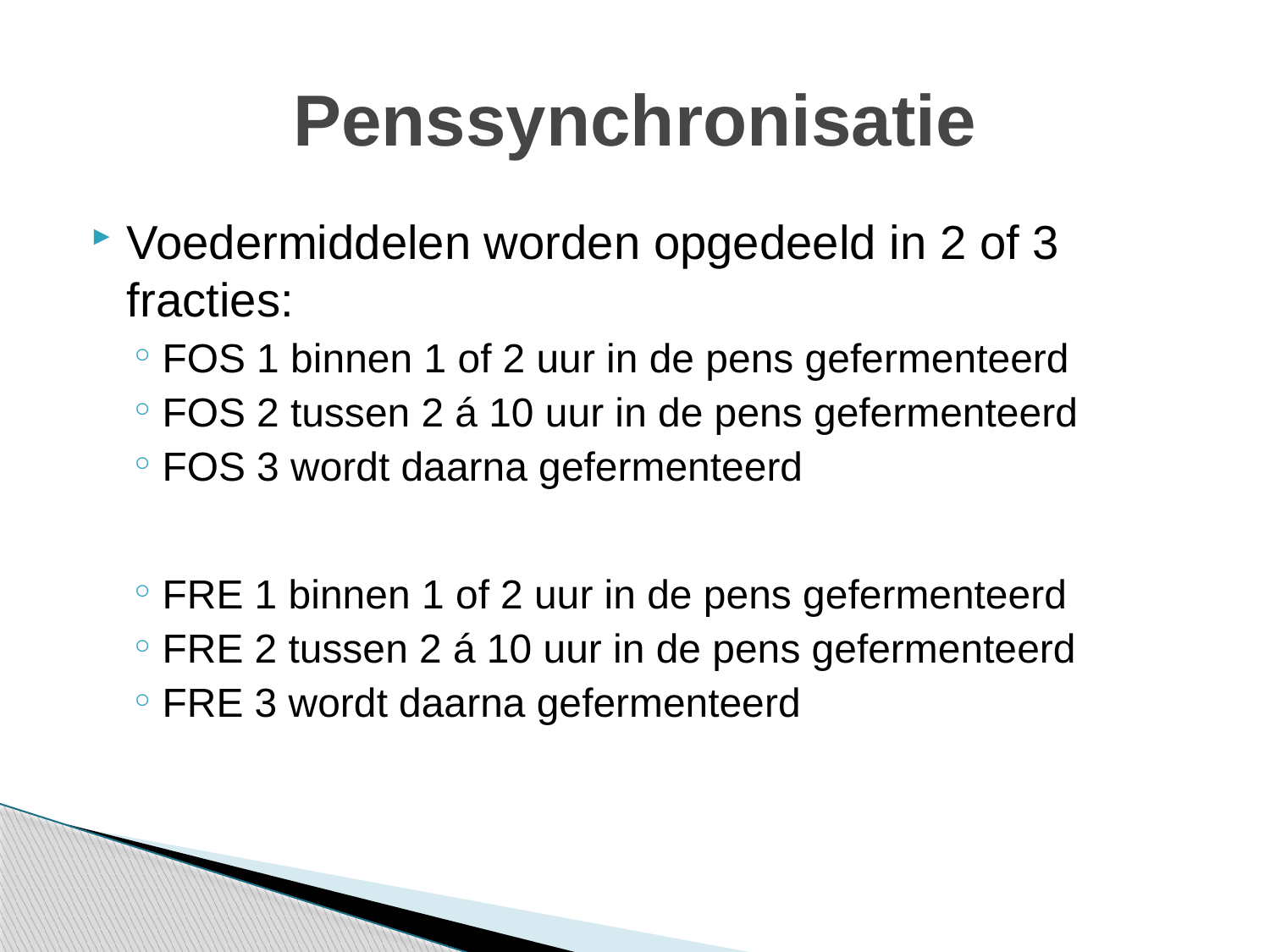

# Penssynchronisatie
Voedermiddelen worden opgedeeld in 2 of 3 fracties:
FOS 1 binnen 1 of 2 uur in de pens gefermenteerd
FOS 2 tussen 2 á 10 uur in de pens gefermenteerd
FOS 3 wordt daarna gefermenteerd

FRE 1 binnen 1 of 2 uur in de pens gefermenteerd
FRE 2 tussen 2 á 10 uur in de pens gefermenteerd
FRE 3 wordt daarna gefermenteerd